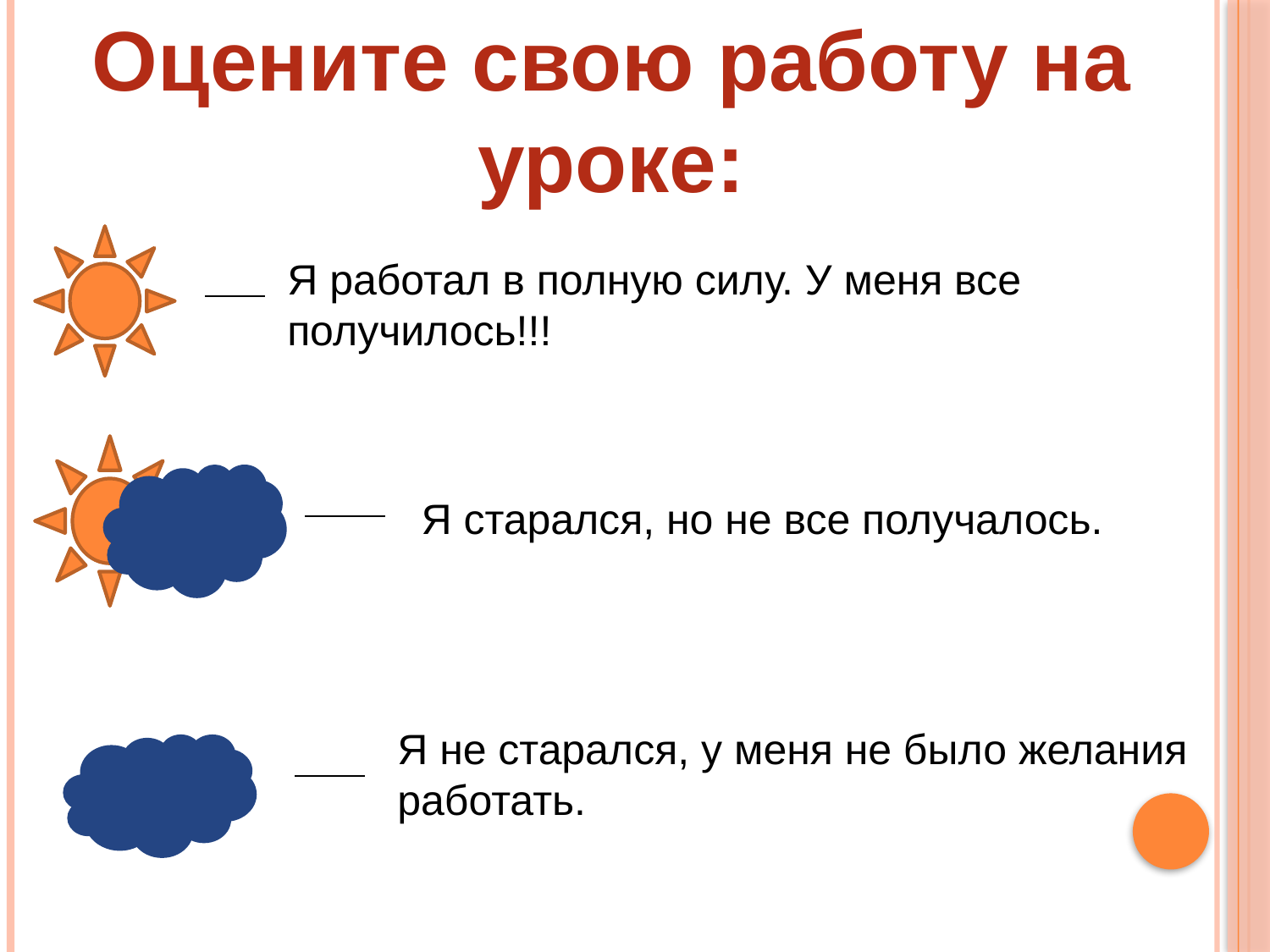

Оцените свою работу на уроке:

Я работал в полную силу. У меня все получилось!!!

Я старался, но не все получалось.
Я не старался, у меня не было желания работать.